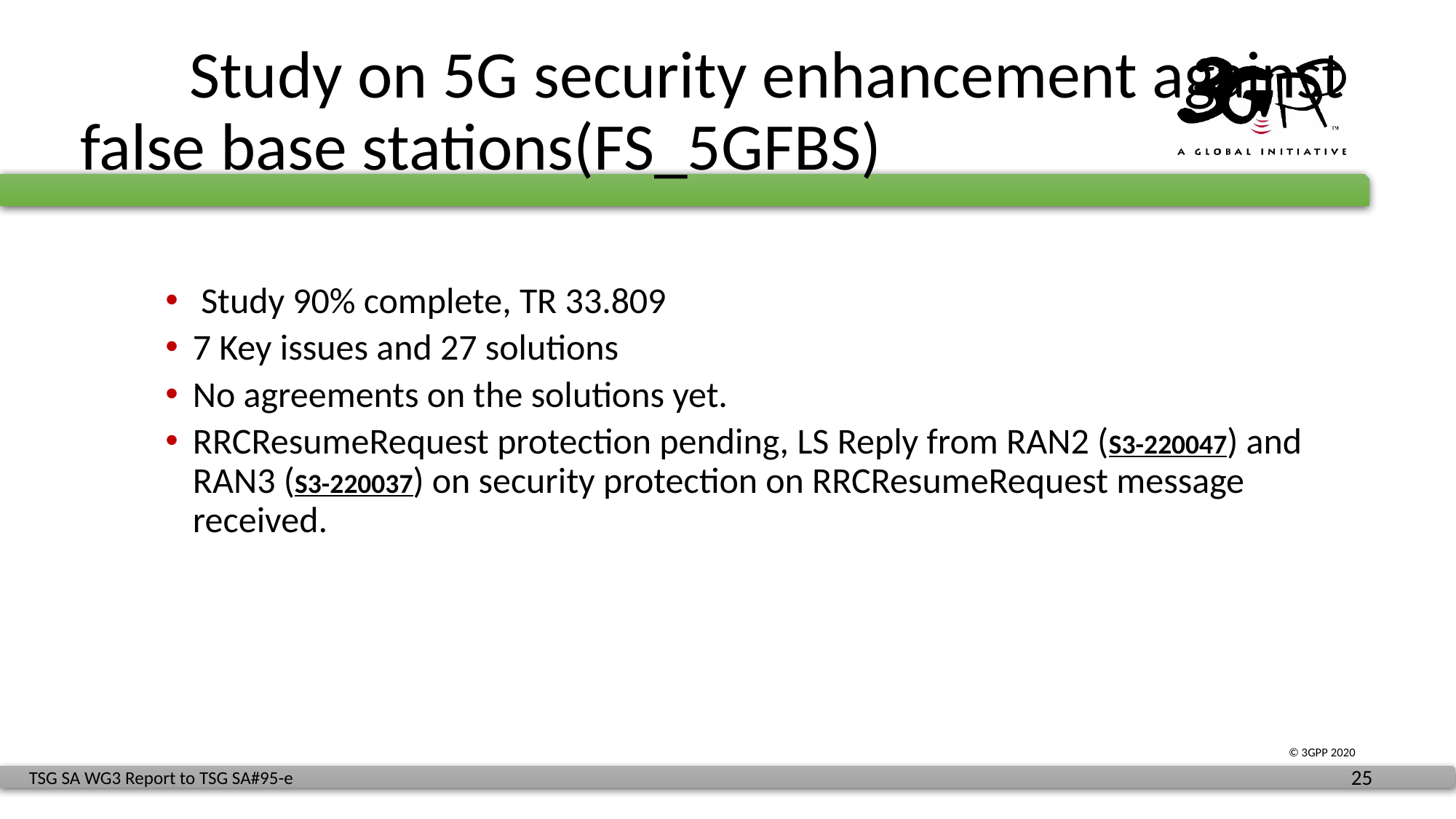

# Study on 5G security enhancement against false base stations(FS_5GFBS)

 Study 90% complete, TR 33.809
7 Key issues and 27 solutions
No agreements on the solutions yet.
RRCResumeRequest protection pending, LS Reply from RAN2 (S3-220047) and RAN3 (S3-220037) on security protection on RRCResumeRequest message received.